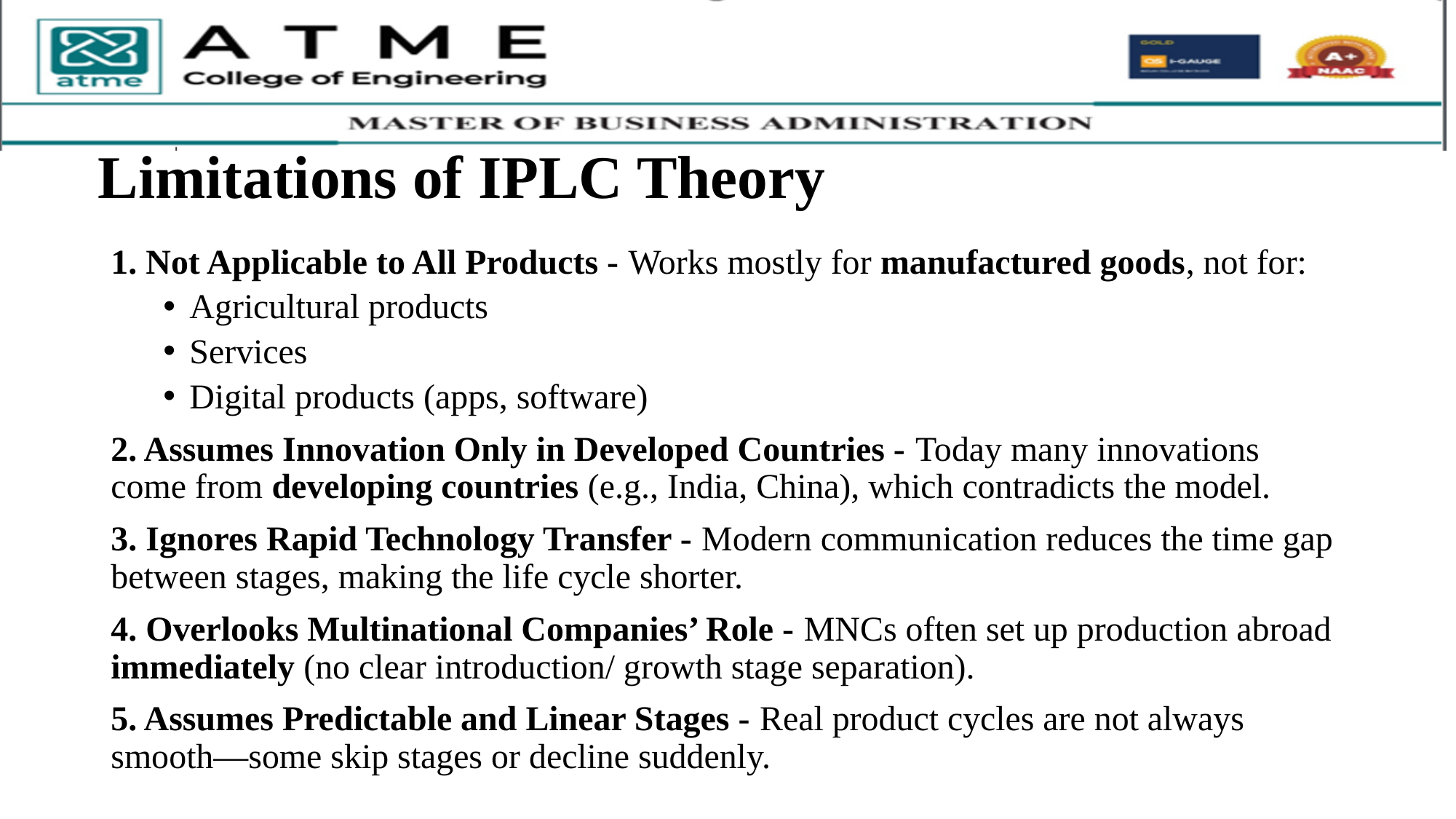

# Limitations of IPLC Theory
1. Not Applicable to All Products - Works mostly for manufactured goods, not for:
Agricultural products
Services
Digital products (apps, software)
2. Assumes Innovation Only in Developed Countries - Today many innovations come from developing countries (e.g., India, China), which contradicts the model.
3. Ignores Rapid Technology Transfer - Modern communication reduces the time gap between stages, making the life cycle shorter.
4. Overlooks Multinational Companies’ Role - MNCs often set up production abroad immediately (no clear introduction/ growth stage separation).
5. Assumes Predictable and Linear Stages - Real product cycles are not always smooth—some skip stages or decline suddenly.